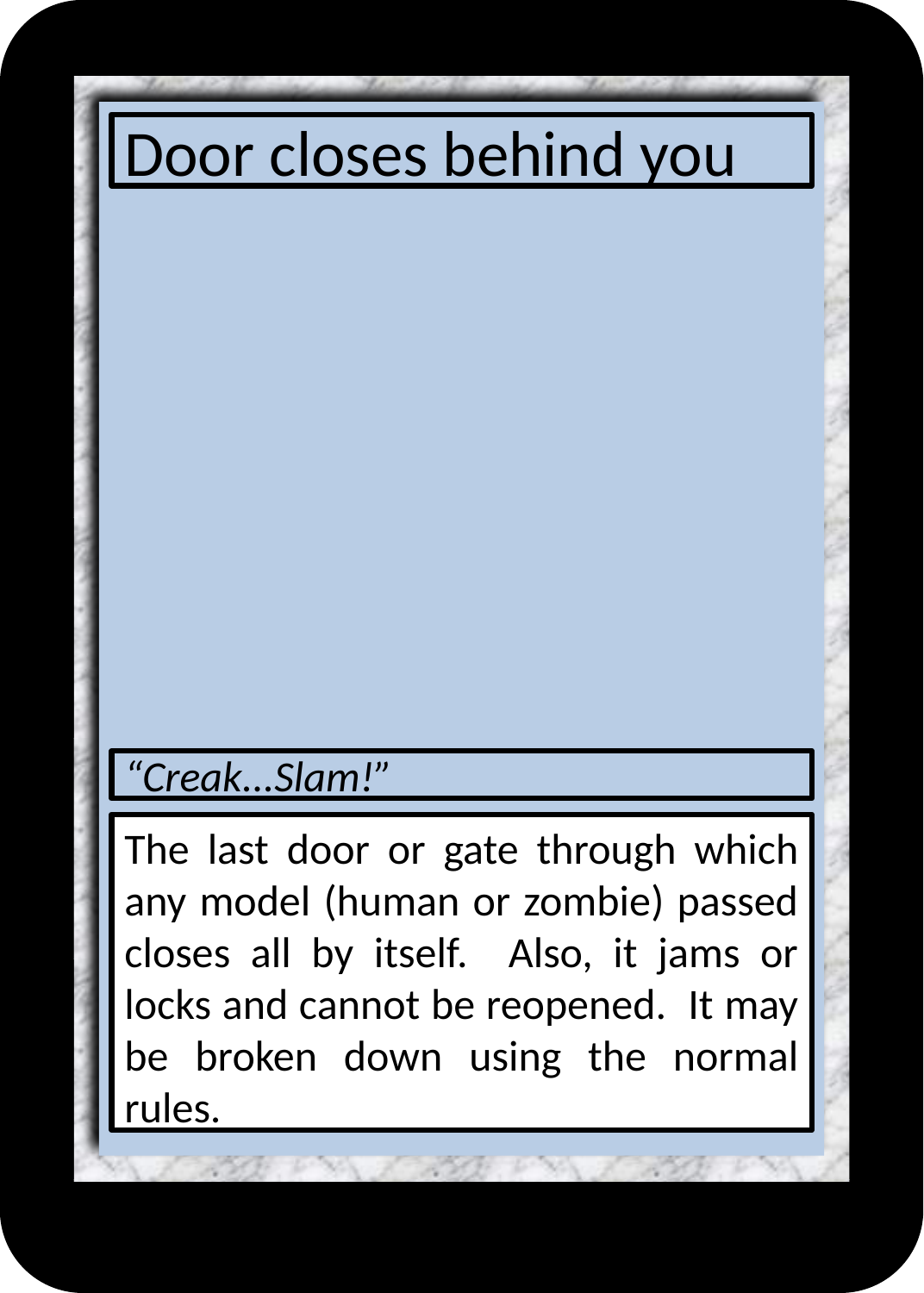

# Door closes behind you

“Creak...Slam!”
The last door or gate through which any model (human or zombie) passed closes all by itself.  Also, it jams or locks and cannot be reopened.  It may be broken down using the normal rules.